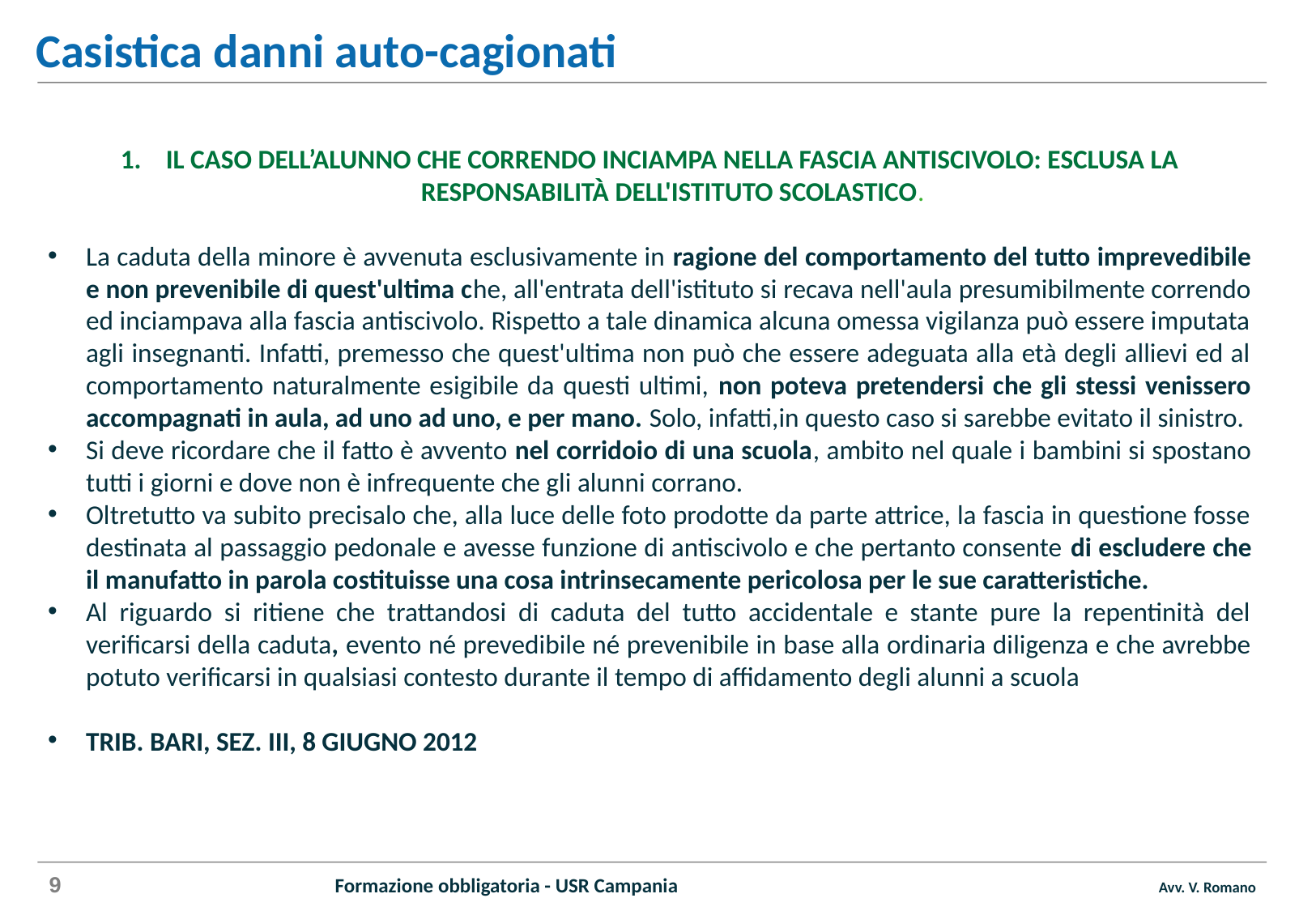

Casistica danni auto-cagionati

IL CASO DELL’ALUNNO CHE CORRENDO INCIAMPA NELLA FASCIA ANTISCIVOLO: ESCLUSA LA RESPONSABILITÀ DELL'ISTITUTO SCOLASTICO.

La caduta della minore è avvenuta esclusivamente in ragione del comportamento del tutto imprevedibile e non prevenibile di quest'ultima che, all'entrata dell'istituto si recava nell'aula presumibilmente correndo ed inciampava alla fascia antiscivolo. Rispetto a tale dinamica alcuna omessa vigilanza può essere imputata agli insegnanti. Infatti, premesso che quest'ultima non può che essere adeguata alla età degli allievi ed al comportamento naturalmente esigibile da questi ultimi, non poteva pretendersi che gli stessi venissero accompagnati in aula, ad uno ad uno, e per mano. Solo, infatti,in questo caso si sarebbe evitato il sinistro.
Si deve ricordare che il fatto è avvento nel corridoio di una scuola, ambito nel quale i bambini si spostano tutti i giorni e dove non è infrequente che gli alunni corrano.
Oltretutto va subito precisalo che, alla luce delle foto prodotte da parte attrice, la fascia in questione fosse destinata al passaggio pedonale e avesse funzione di antiscivolo e che pertanto consente di escludere che il manufatto in parola costituisse una cosa intrinsecamente pericolosa per le sue caratteristiche.
Al riguardo si ritiene che trattandosi di caduta del tutto accidentale e stante pure la repentinità del verificarsi della caduta, evento né prevedibile né prevenibile in base alla ordinaria diligenza e che avrebbe potuto verificarsi in qualsiasi contesto durante il tempo di affidamento degli alunni a scuola

TRIB. BARI, SEZ. III, 8 GIUGNO 2012